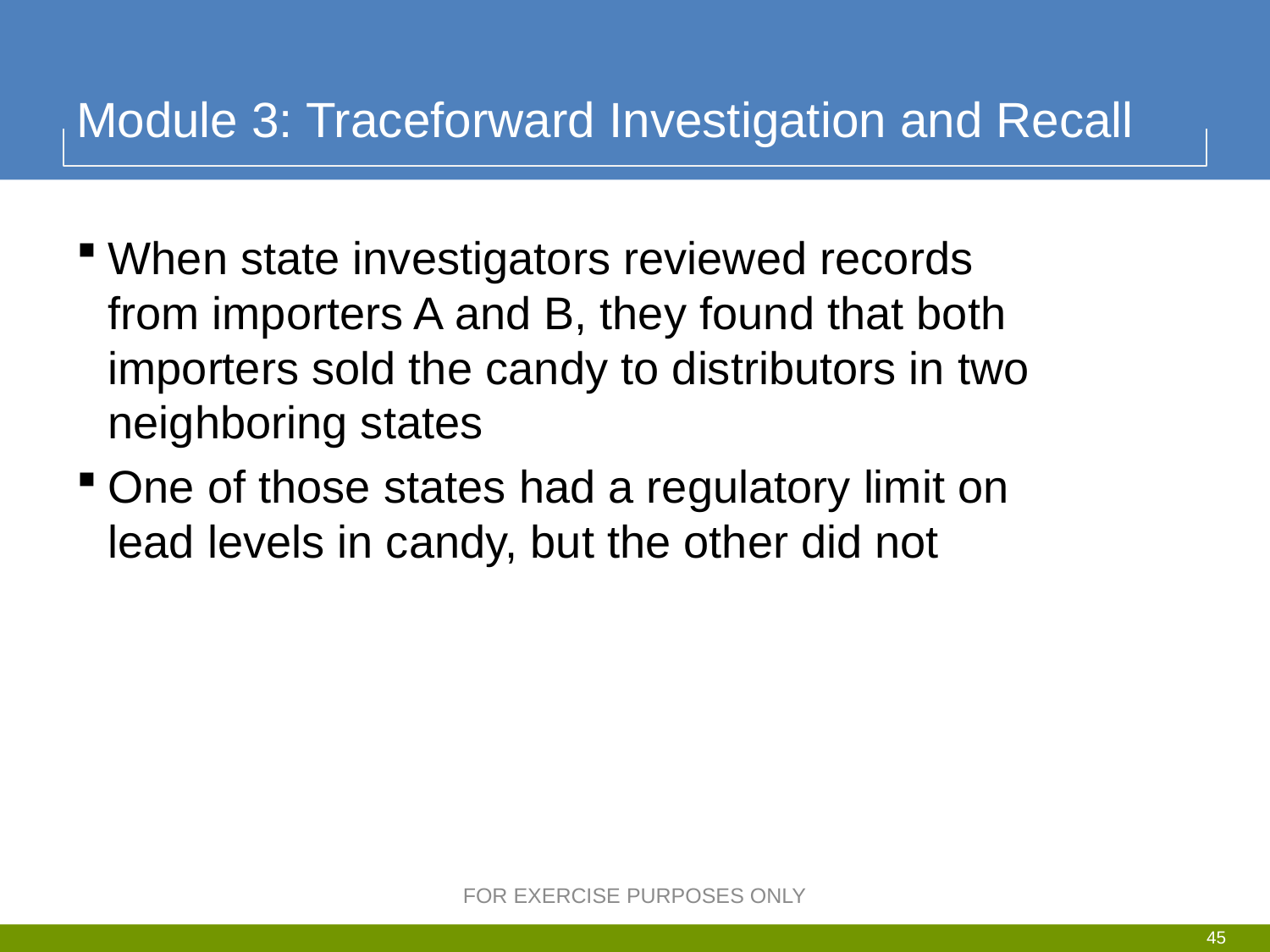

# Module 3: Traceforward Investigation and Recall
When state investigators reviewed records from importers A and B, they found that both importers sold the candy to distributors in two neighboring states
One of those states had a regulatory limit on lead levels in candy, but the other did not
FOR EXERCISE PURPOSES ONLY